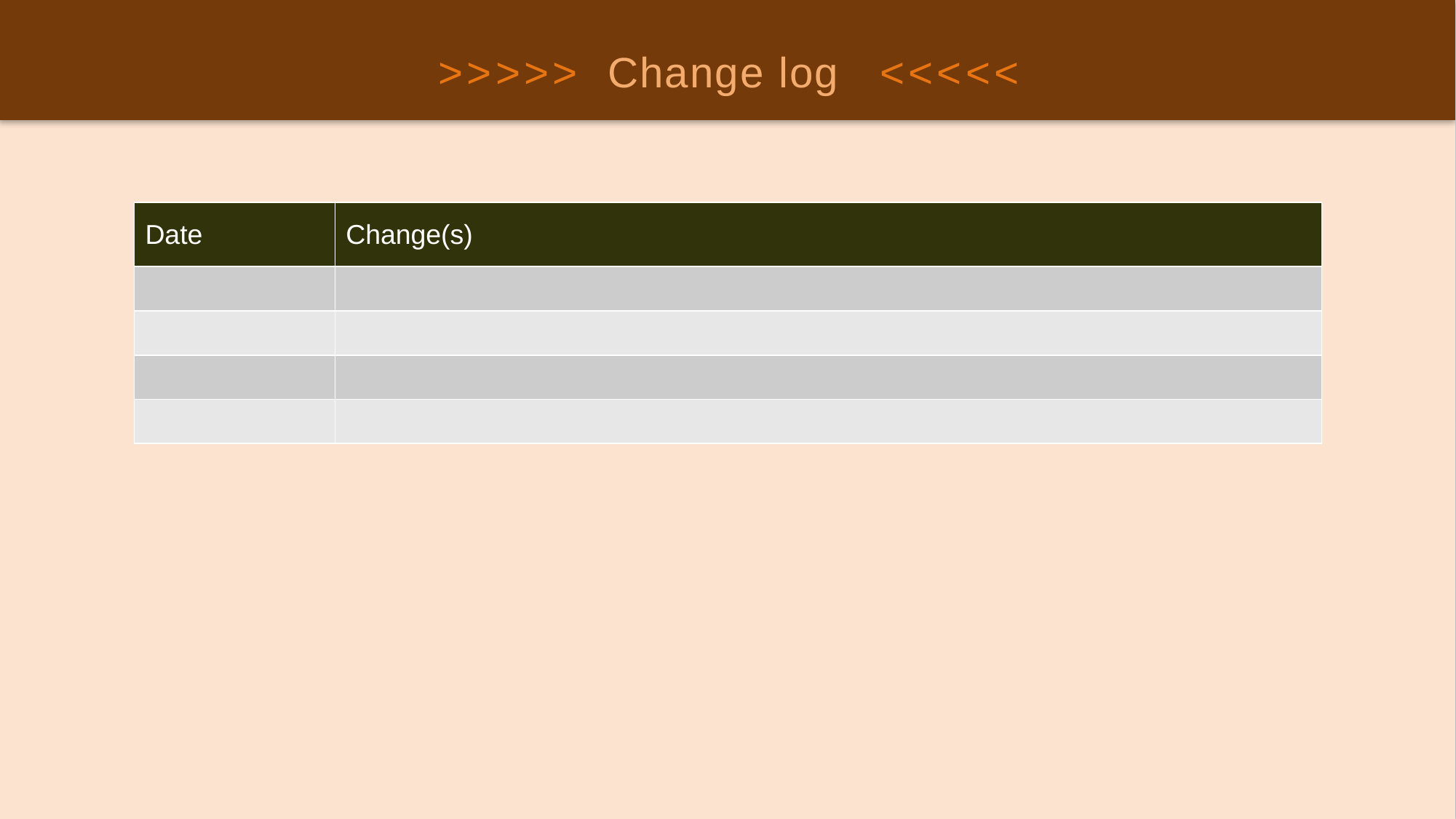

Change log
>>>>>  Change log   <<<<<
| Date | Change(s) |
| --- | --- |
|  |  |
|  |  |
|  |  |
|  |  |